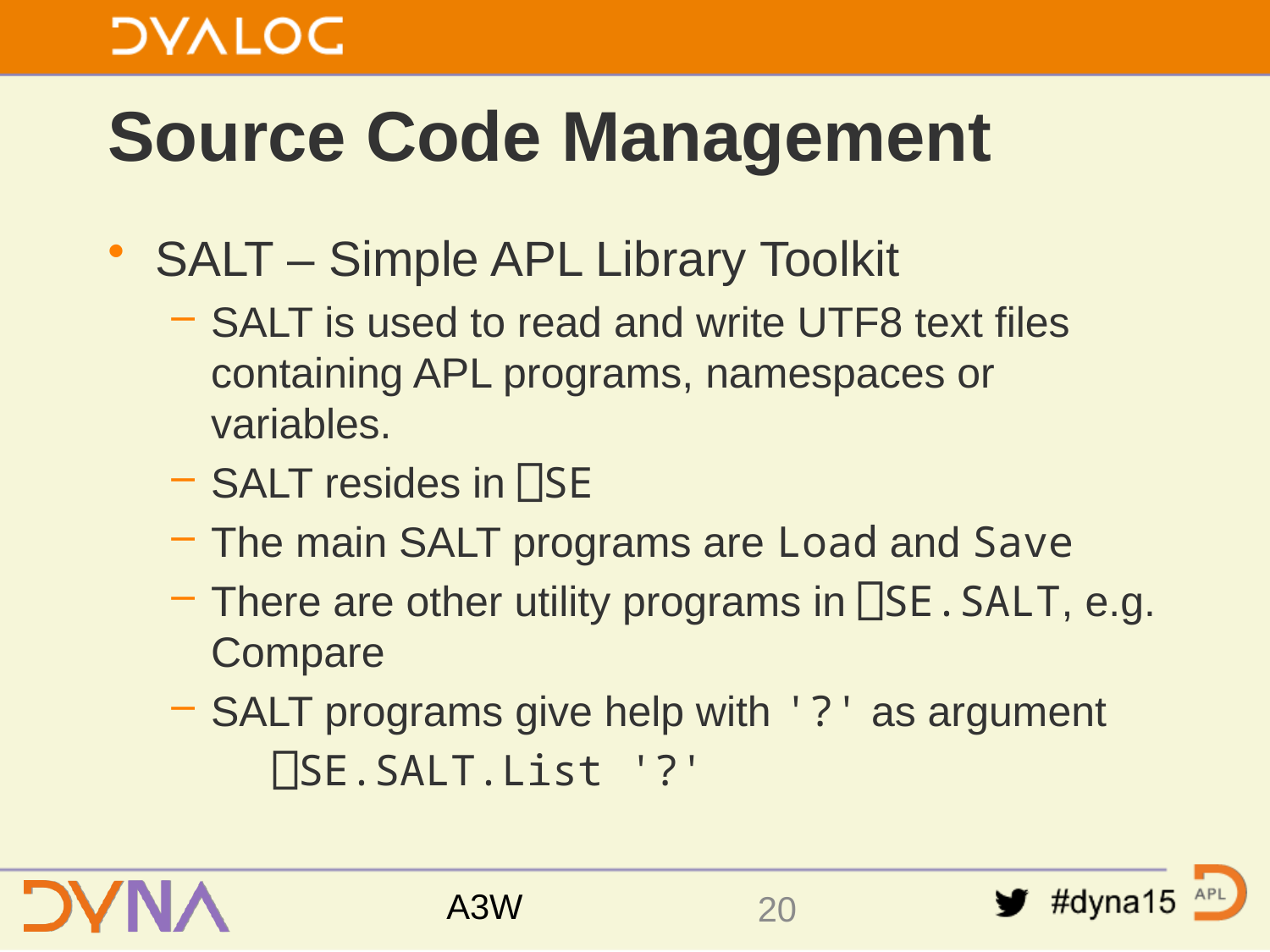

# Source Code Management
SALT – Simple APL Library Toolkit
SALT is used to read and write UTF8 text files containing APL programs, namespaces or variables.
SALT resides in ⎕SE
The main SALT programs are Load and Save
There are other utility programs in ⎕SE.SALT, e.g. Compare
SALT programs give help with '?' as argument
    ⎕SE.SALT.List '?'
20
A3W